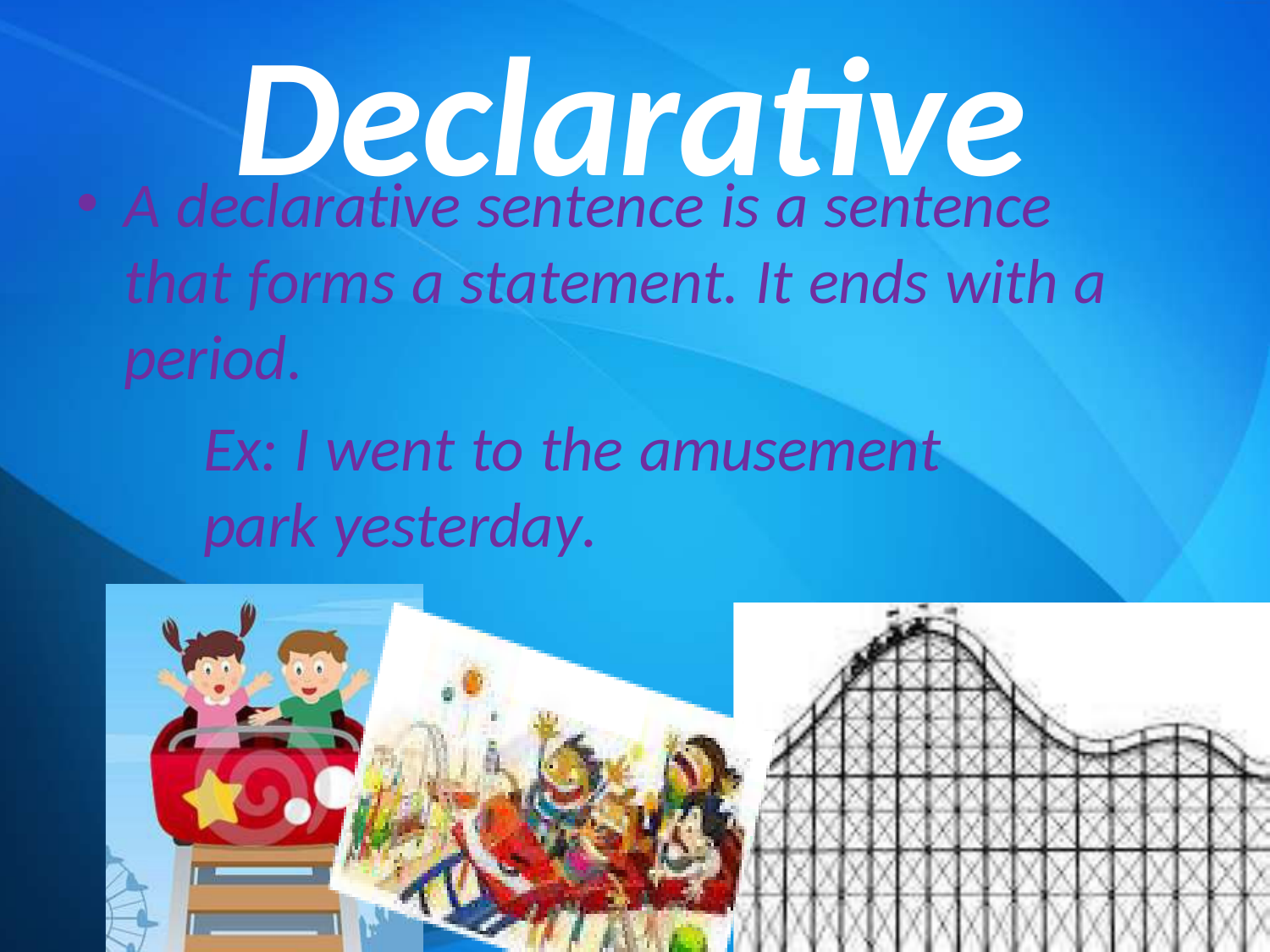

Declarative
A declarative sentence is a sentence that forms a statement. It ends with a period.
Ex: I went to the amusement park yesterday.